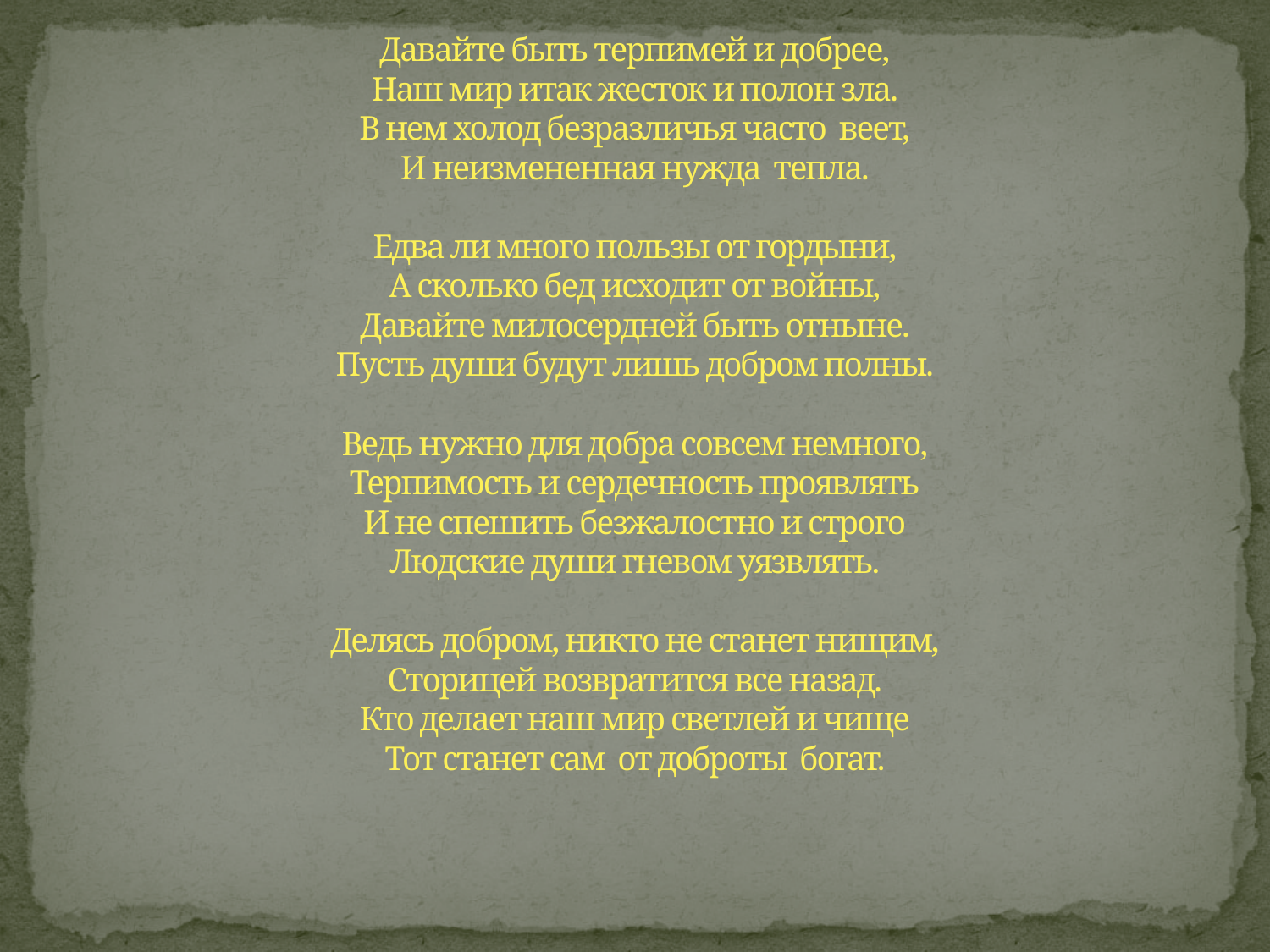

# Давайте быть терпимей и добрее, Наш мир итак жесток и полон зла. В нем холод безразличья часто  веет, И неизмененная нужда  тепла. Едва ли много пользы от гордыни, А сколько бед исходит от войны, Давайте милосердней быть отныне. Пусть души будут лишь добром полны. Ведь нужно для добра совсем немного, Терпимость и сердечность проявлять И не спешить безжалостно и строго Людские души гневом уязвлять. Делясь добром, никто не станет нищим, Сторицей возвратится все назад. Кто делает наш мир светлей и чище Тот станет сам  от доброты  богат.